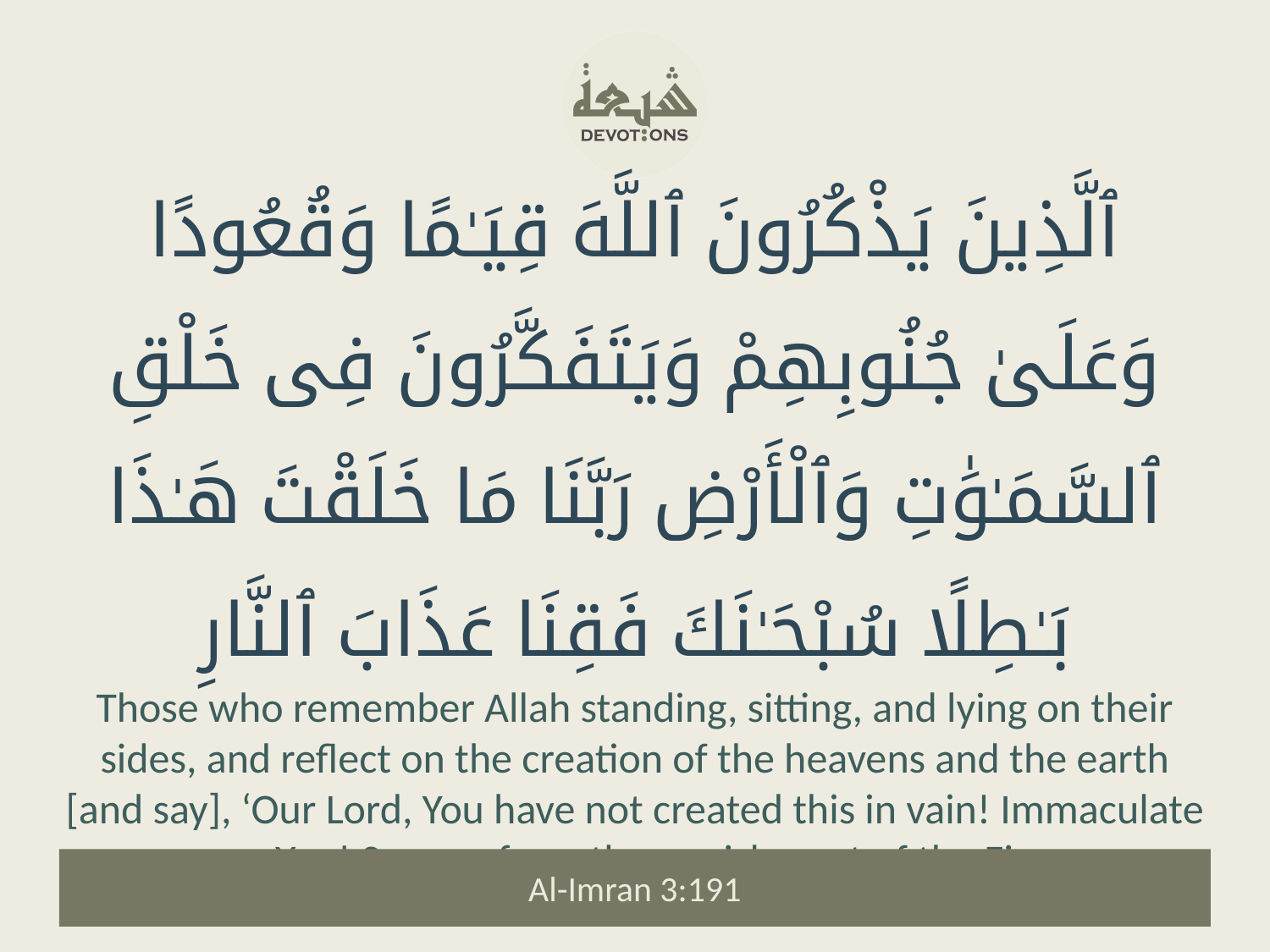

ٱلَّذِينَ يَذْكُرُونَ ٱللَّهَ قِيَـٰمًا وَقُعُودًا وَعَلَىٰ جُنُوبِهِمْ وَيَتَفَكَّرُونَ فِى خَلْقِ ٱلسَّمَـٰوَٰتِ وَٱلْأَرْضِ رَبَّنَا مَا خَلَقْتَ هَـٰذَا بَـٰطِلًا سُبْحَـٰنَكَ فَقِنَا عَذَابَ ٱلنَّارِ
Those who remember Allah standing, sitting, and lying on their sides, and reflect on the creation of the heavens and the earth [and say], ‘Our Lord, You have not created this in vain! Immaculate are You! Save us from the punishment of the Fire.
Al-Imran 3:191